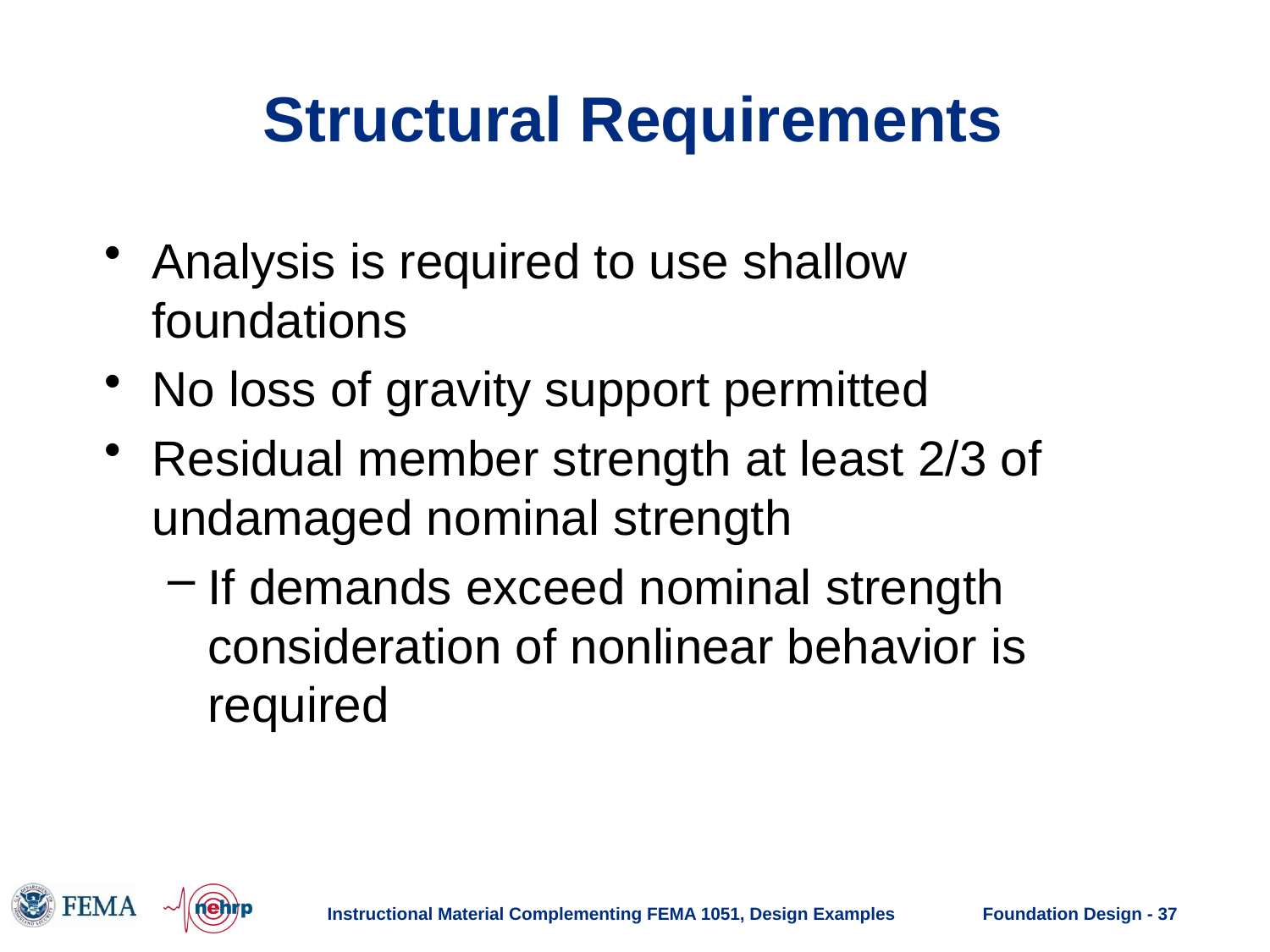

# Structural Requirements
Analysis is required to use shallow foundations
No loss of gravity support permitted
Residual member strength at least 2/3 of undamaged nominal strength
If demands exceed nominal strength consideration of nonlinear behavior is required
Instructional Material Complementing FEMA 1051, Design Examples
Foundation Design - 37